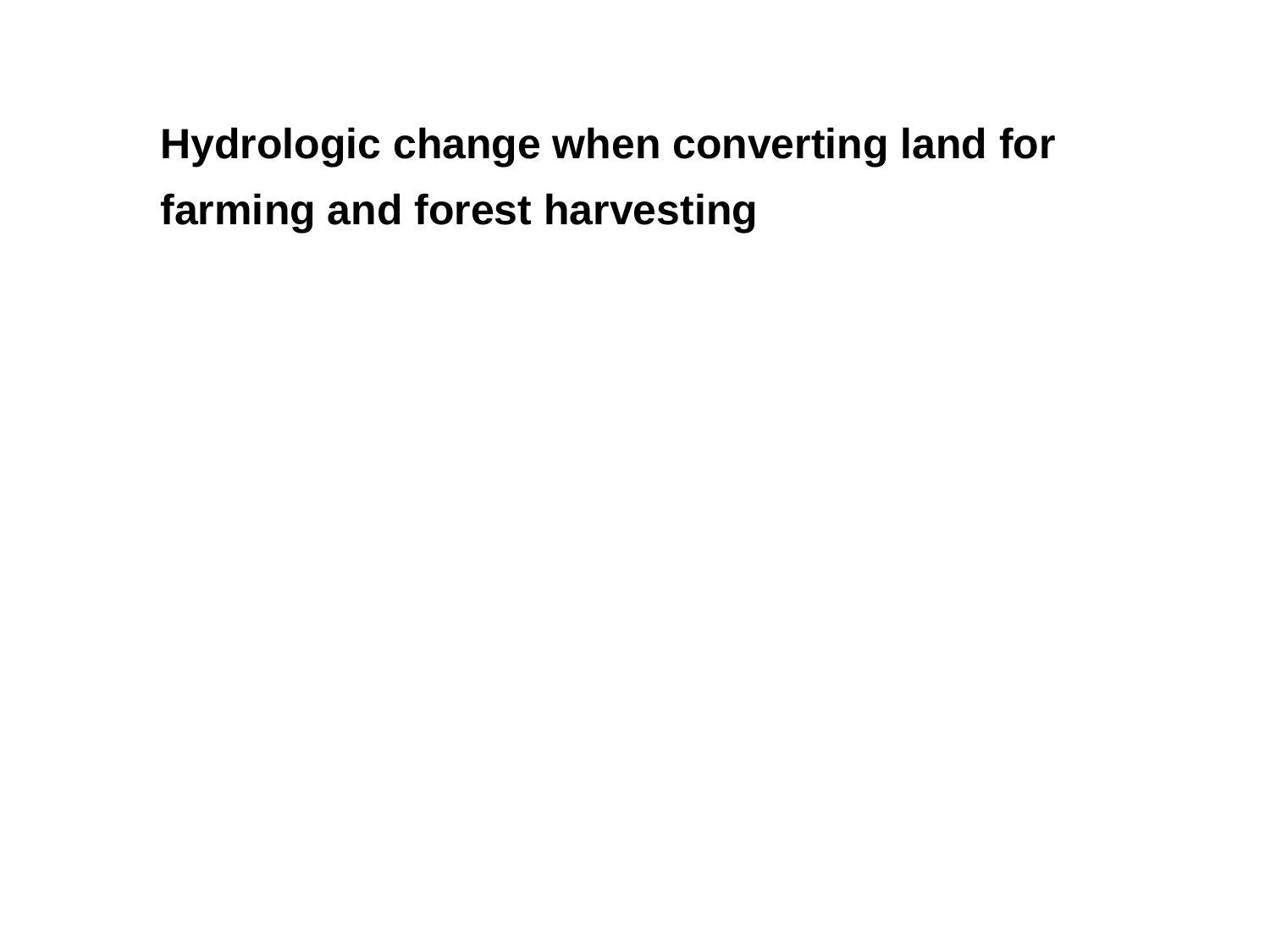

Hydrologic change when converting land for farming and forest harvesting